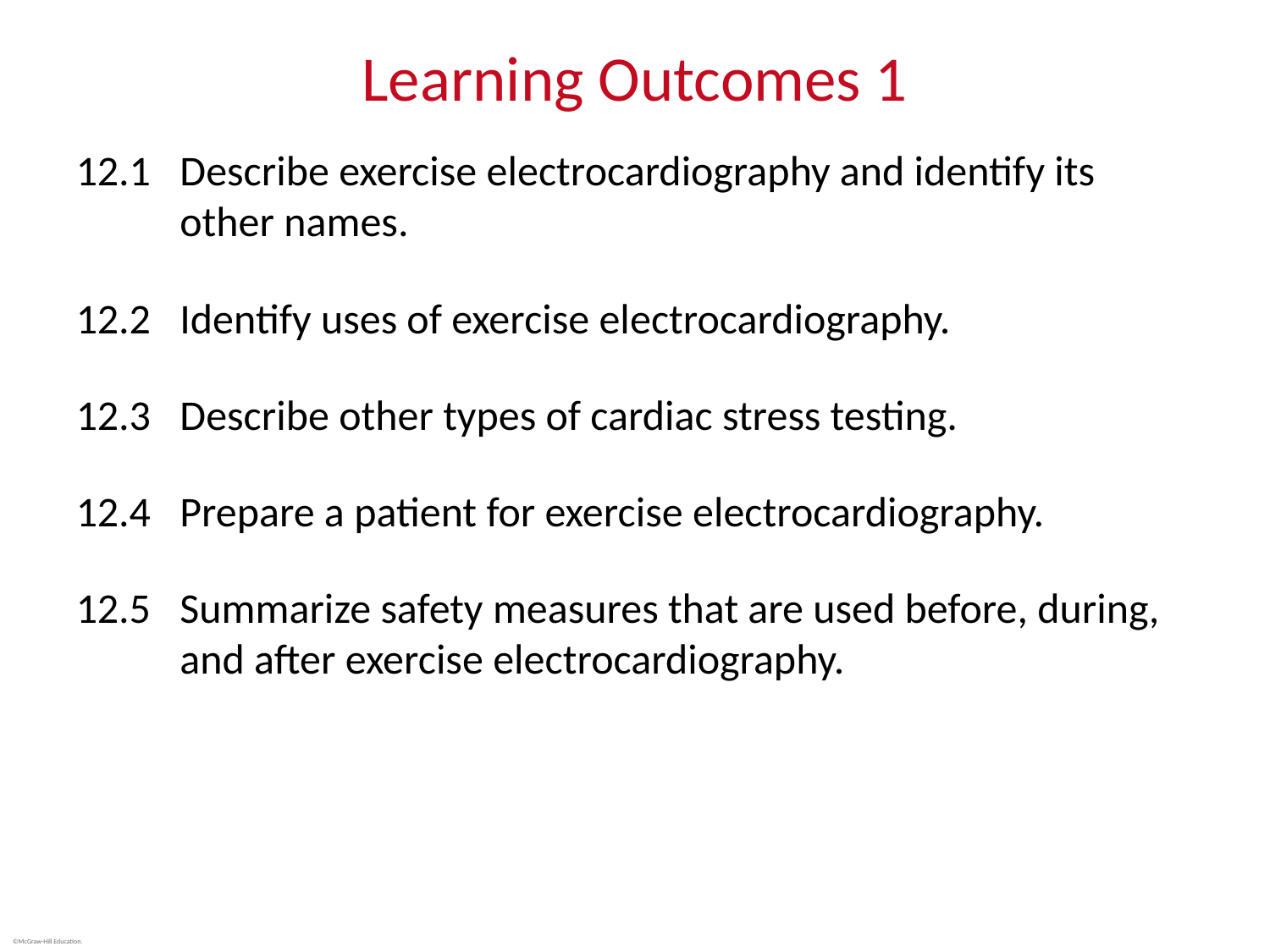

# Learning Outcomes 1
12.1	Describe exercise electrocardiography and identify its other names.
12.2	Identify uses of exercise electrocardiography.
12.3	Describe other types of cardiac stress testing.
12.4	Prepare a patient for exercise electrocardiography.
12.5	Summarize safety measures that are used before, during, and after exercise electrocardiography.